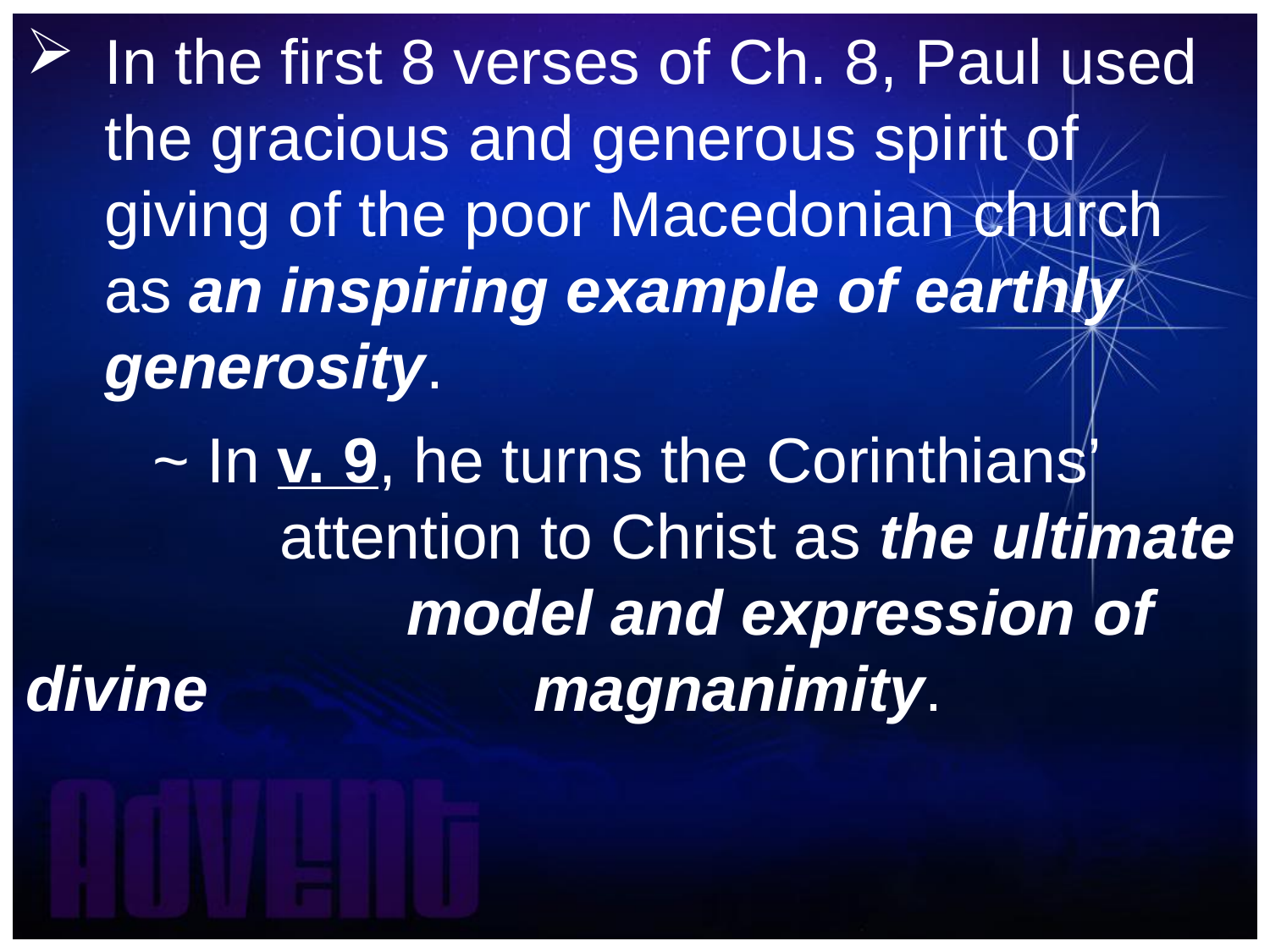

In the first 8 verses of Ch. 8, Paul used the gracious and generous spirit of giving of the poor Macedonian church as an inspiring example of earthly generosity.
	~ In v. 9, he turns the Corinthians’ 			attention to Christ as the ultimate 			model and expression of divine 			magnanimity.